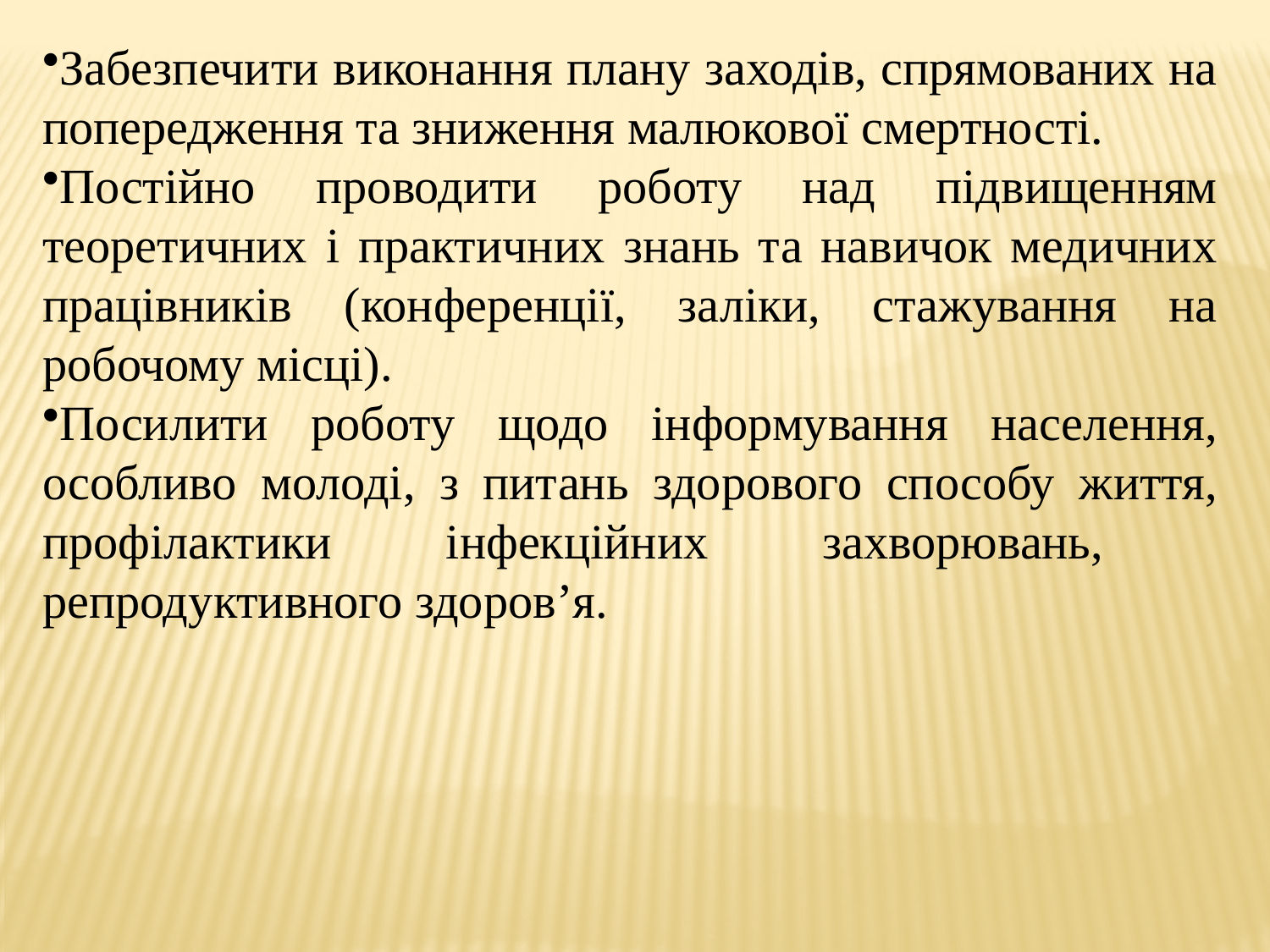

Забезпечити виконання плану заходів, спрямованих на попередження та зниження малюкової смертності.
Постійно проводити роботу над підвищенням теоретичних і практичних знань та навичок медичних працівників (конференції, заліки, стажування на робочому місці).
Посилити роботу щодо інформування населення, особливо молоді, з питань здорового способу життя, профілактики інфекційних захворювань,  репродуктивного здоров’я.